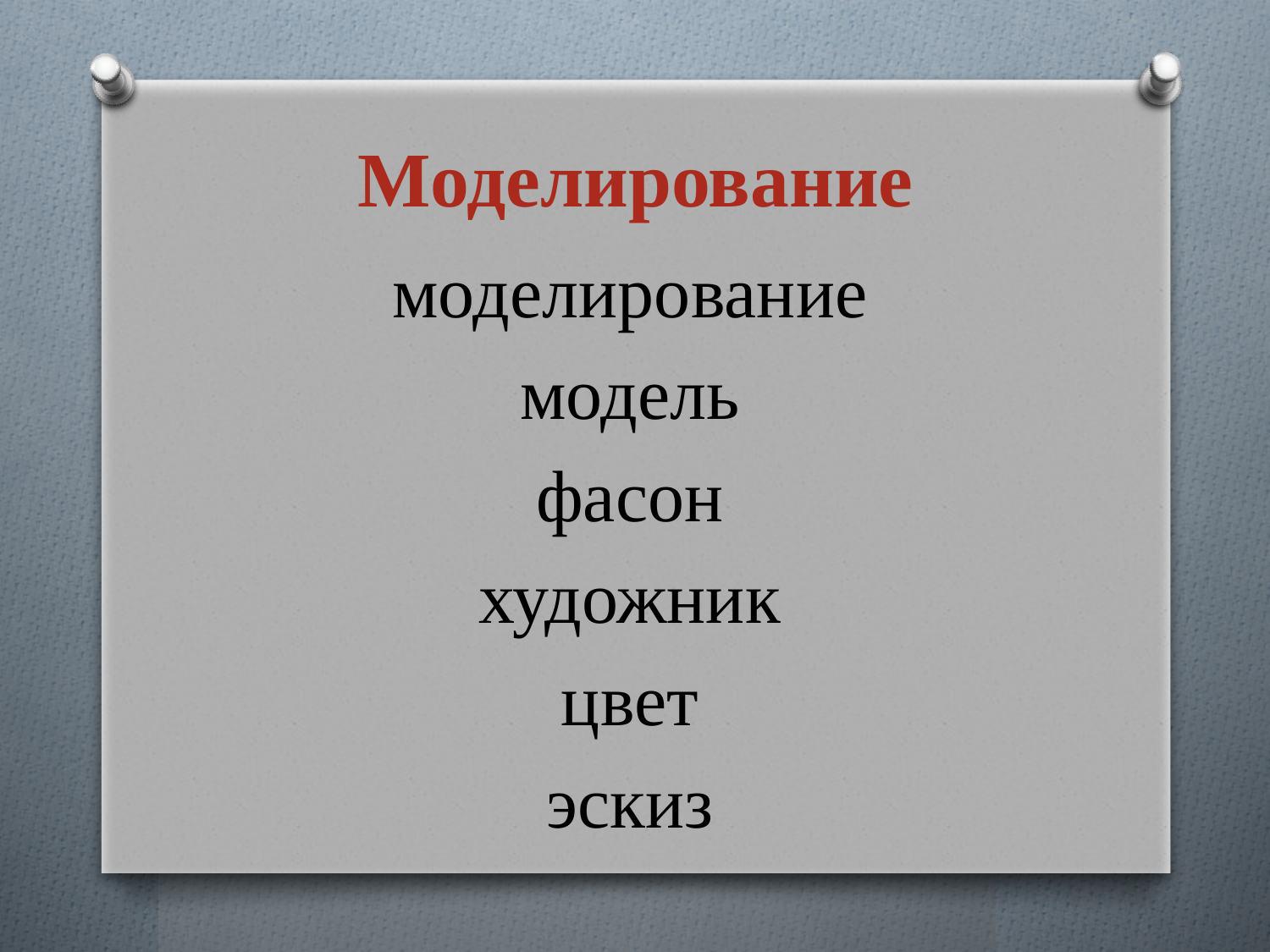

# Моделирование
моделирование
модель
фасон
художник
цвет
эскиз